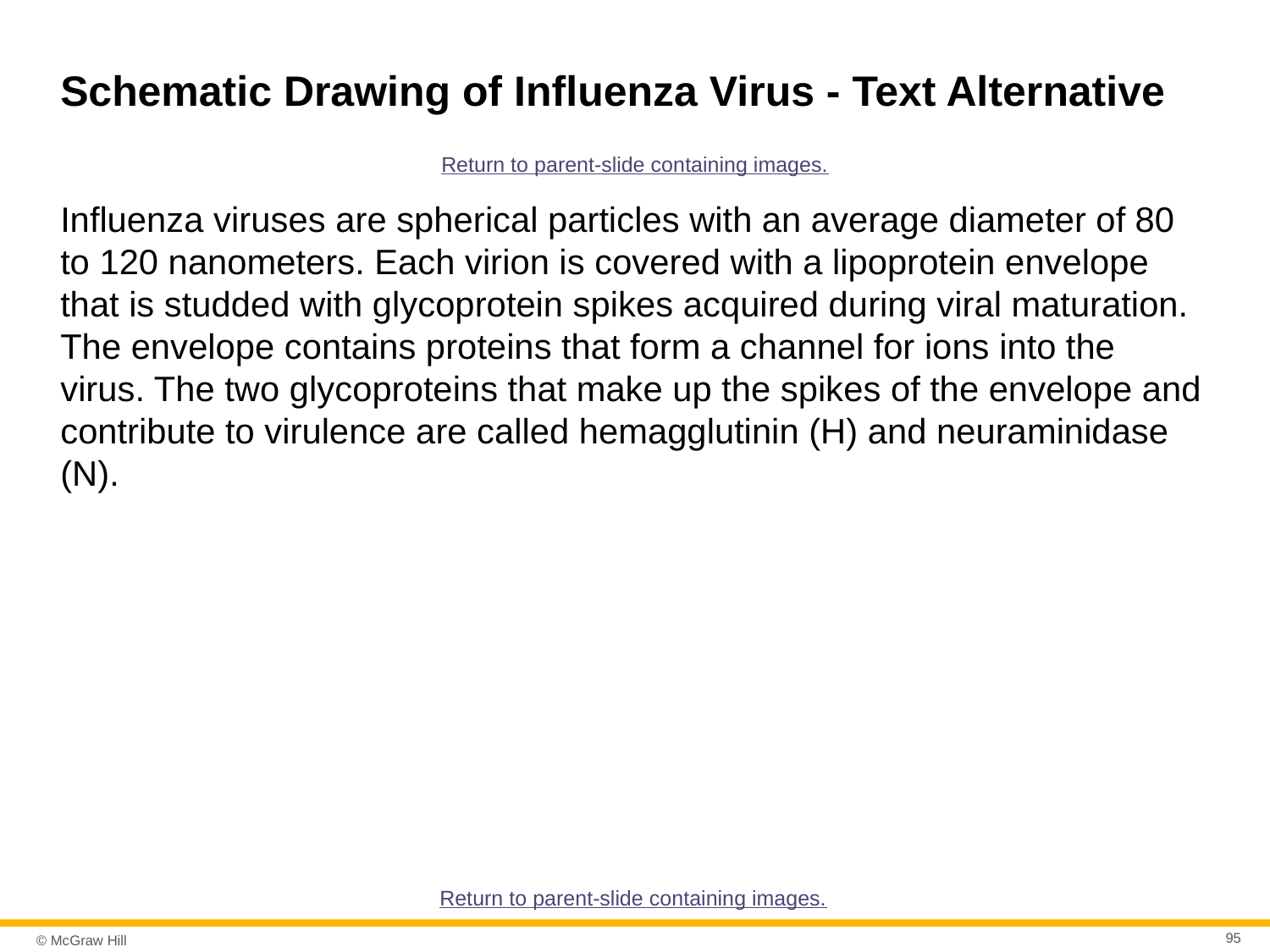

# Schematic Drawing of Influenza Virus - Text Alternative
Return to parent-slide containing images.
Influenza viruses are spherical particles with an average diameter of 80 to 120 nanometers. Each virion is covered with a lipoprotein envelope that is studded with glycoprotein spikes acquired during viral maturation. The envelope contains proteins that form a channel for ions into the virus. The two glycoproteins that make up the spikes of the envelope and contribute to virulence are called hemagglutinin (H) and neuraminidase (N).
Return to parent-slide containing images.